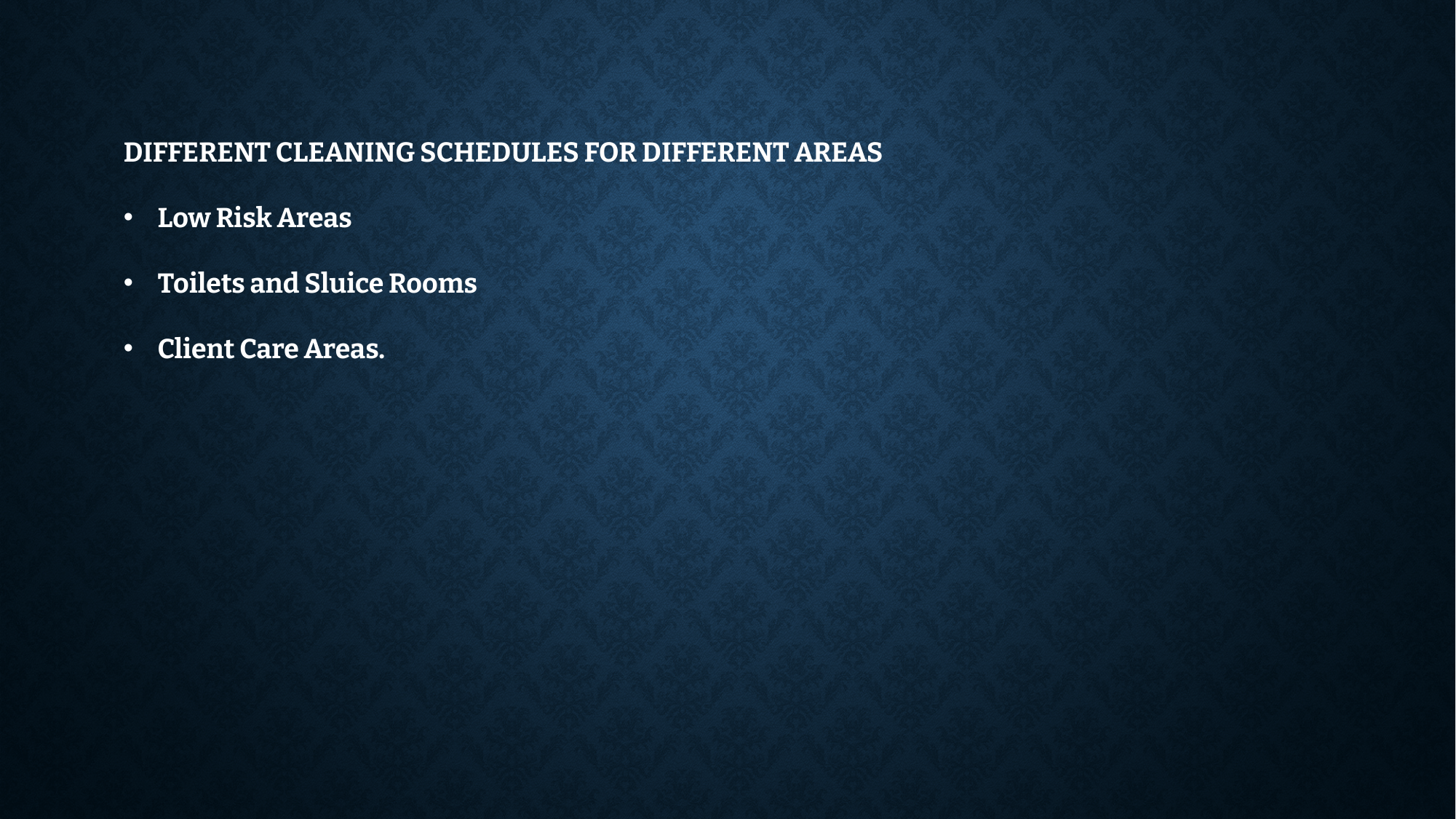

DIFFERENT CLEANING SCHEDULES FOR DIFFERENT AREAS

Low Risk Areas

Toilets and Sluice Rooms

Client Care Areas.